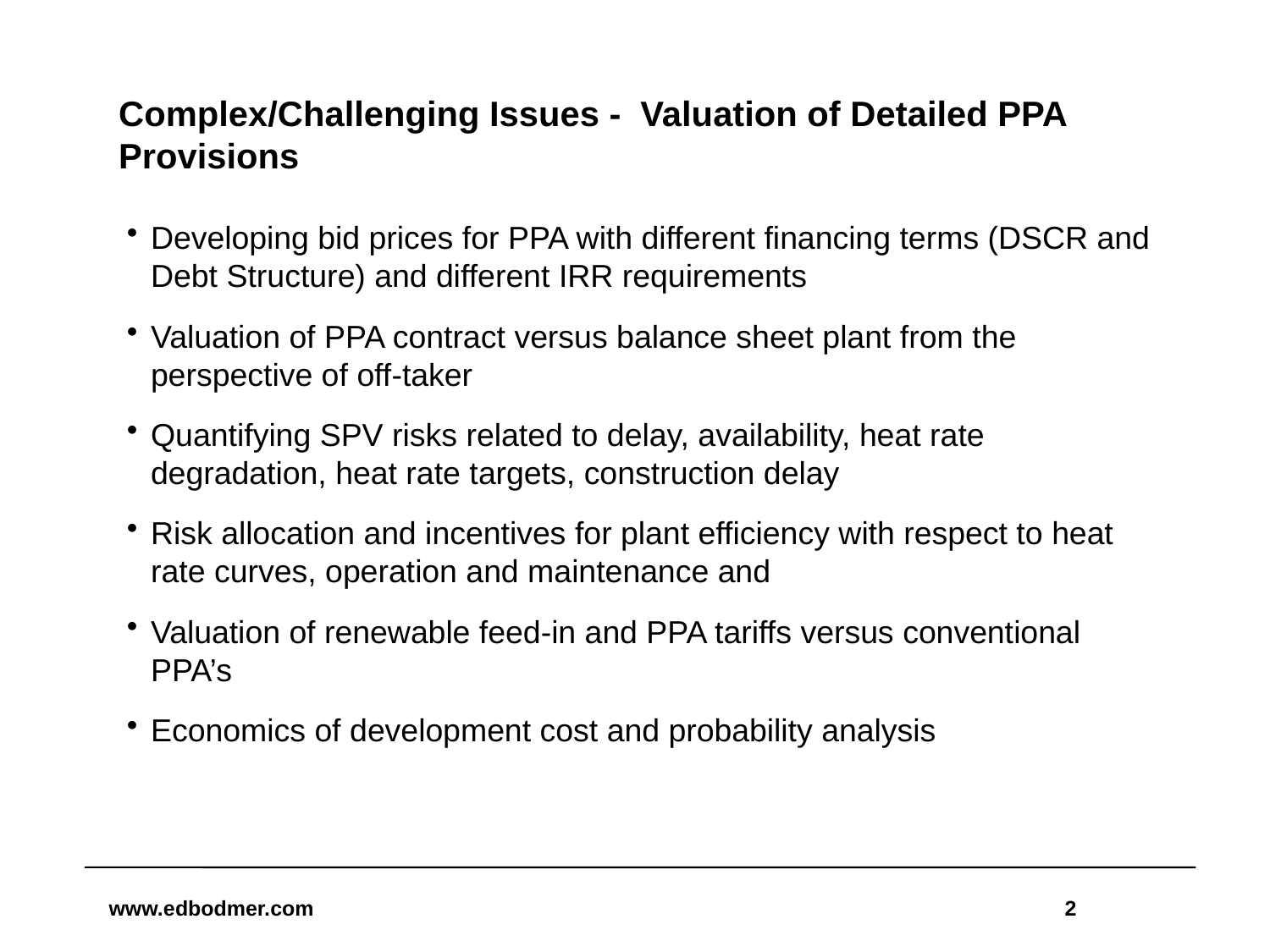

# Complex/Challenging Issues -  Valuation of Detailed PPA Provisions
Developing bid prices for PPA with different financing terms (DSCR and Debt Structure) and different IRR requirements
Valuation of PPA contract versus balance sheet plant from the perspective of off-taker
Quantifying SPV risks related to delay, availability, heat rate degradation, heat rate targets, construction delay
Risk allocation and incentives for plant efficiency with respect to heat rate curves, operation and maintenance and
Valuation of renewable feed-in and PPA tariffs versus conventional PPA’s
Economics of development cost and probability analysis